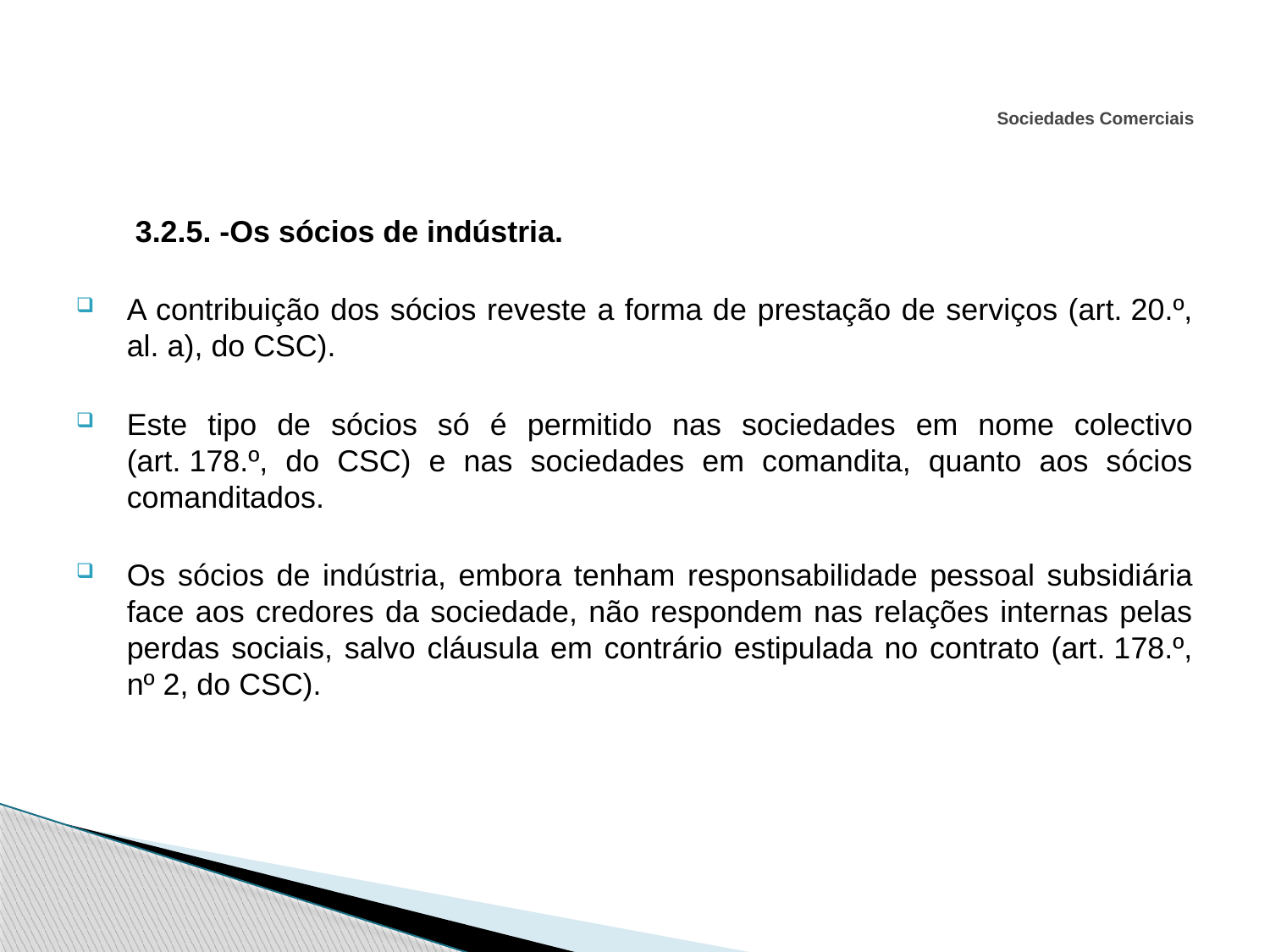

# Sociedades Comerciais
	 3.2.5. -Os sócios de indústria.

A contribuição dos sócios reveste a forma de prestação de serviços (art. 20.º, al. a), do CSC).

Este tipo de sócios só é permitido nas sociedades em nome colectivo (art. 178.º, do CSC) e nas sociedades em comandita, quanto aos sócios comanditados.

Os sócios de indústria, embora tenham responsabilidade pessoal subsidiária face aos credores da sociedade, não respondem nas relações internas pelas perdas sociais, salvo cláusula em contrário estipulada no contrato (art. 178.º, nº 2, do CSC).